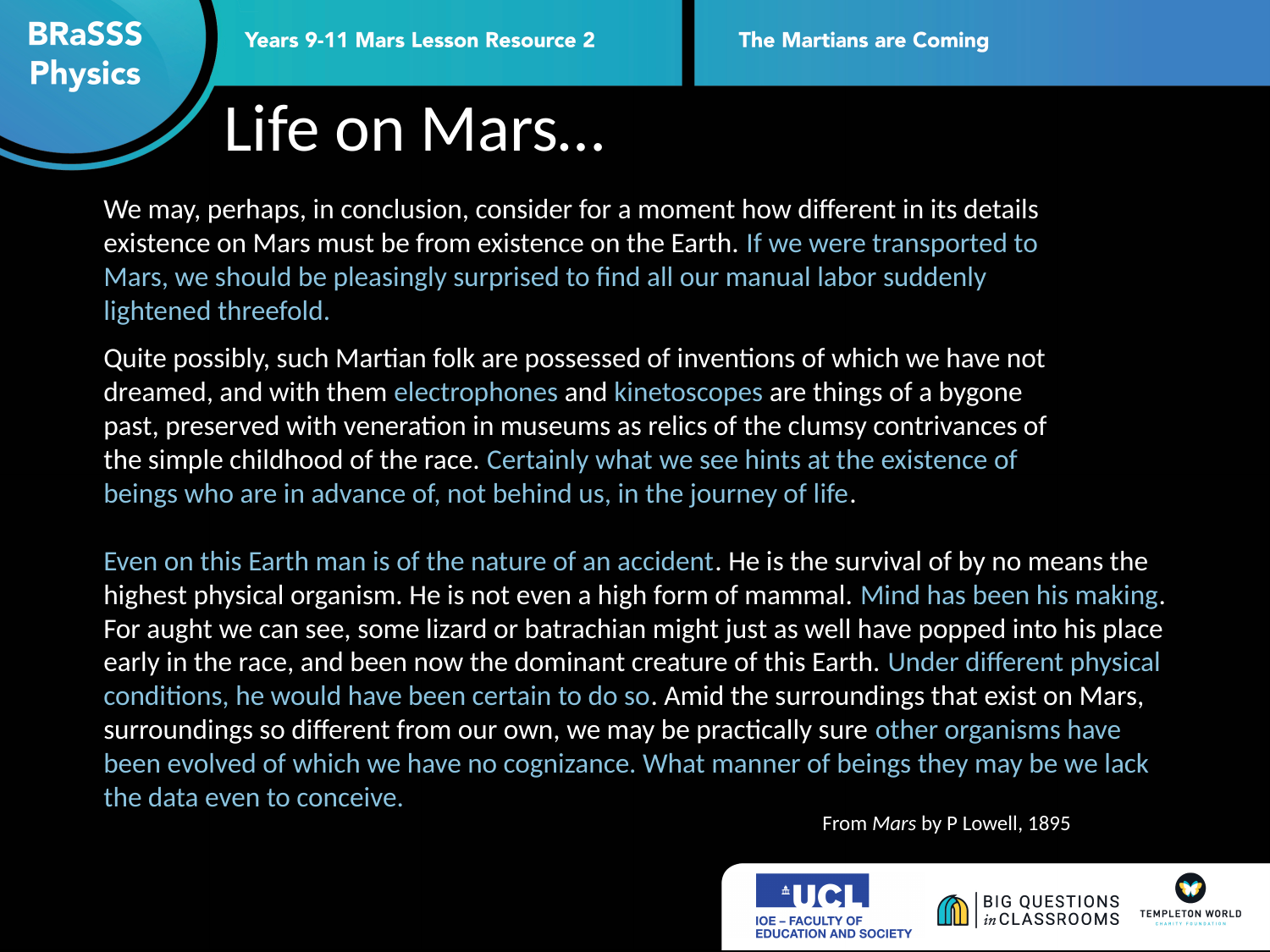

# Life on Mars…
We may, perhaps, in conclusion, consider for a moment how different in its details existence on Mars must be from existence on the Earth. If we were transported to Mars, we should be pleasingly surprised to find all our manual labor suddenly lightened threefold.
Quite possibly, such Martian folk are possessed of inventions of which we have not dreamed, and with them electrophones and kinetoscopes are things of a bygone past, preserved with veneration in museums as relics of the clumsy contrivances of the simple childhood of the race. Certainly what we see hints at the existence of beings who are in advance of, not behind us, in the journey of life.
Even on this Earth man is of the nature of an accident. He is the survival of by no means the highest physical organism. He is not even a high form of mammal. Mind has been his making. For aught we can see, some lizard or batrachian might just as well have popped into his place early in the race, and been now the dominant creature of this Earth. Under different physical conditions, he would have been certain to do so. Amid the surroundings that exist on Mars, surroundings so different from our own, we may be practically sure other organisms have been evolved of which we have no cognizance. What manner of beings they may be we lack the data even to conceive.
From Mars by P Lowell, 1895